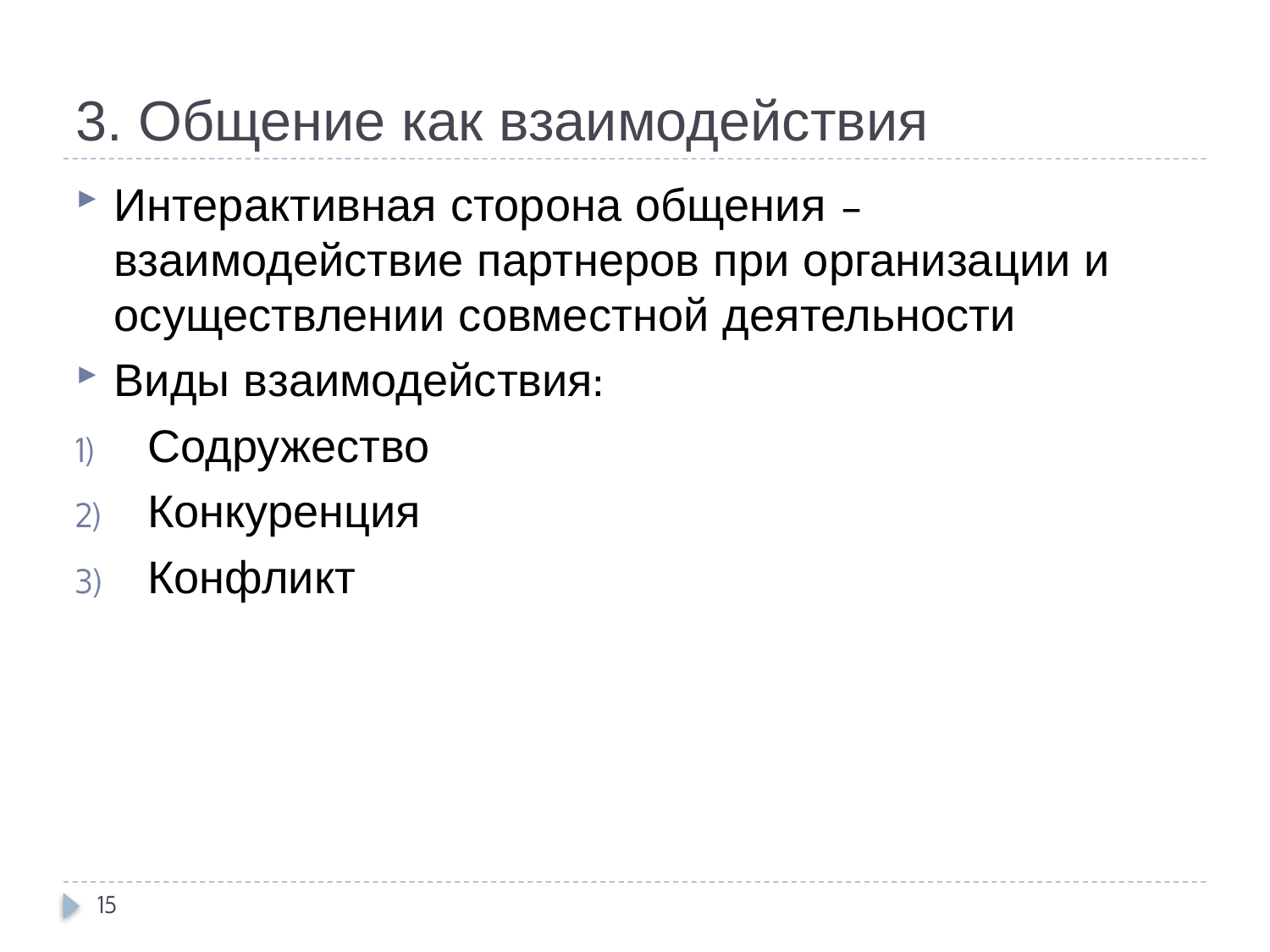

# 3. Общение как взаимодействия
Интерактивная сторона общения – взаимодействие партнеров при организации и осуществлении совместной деятельности
Виды взаимодействия:
Содружество
Конкуренция
Конфликт
15